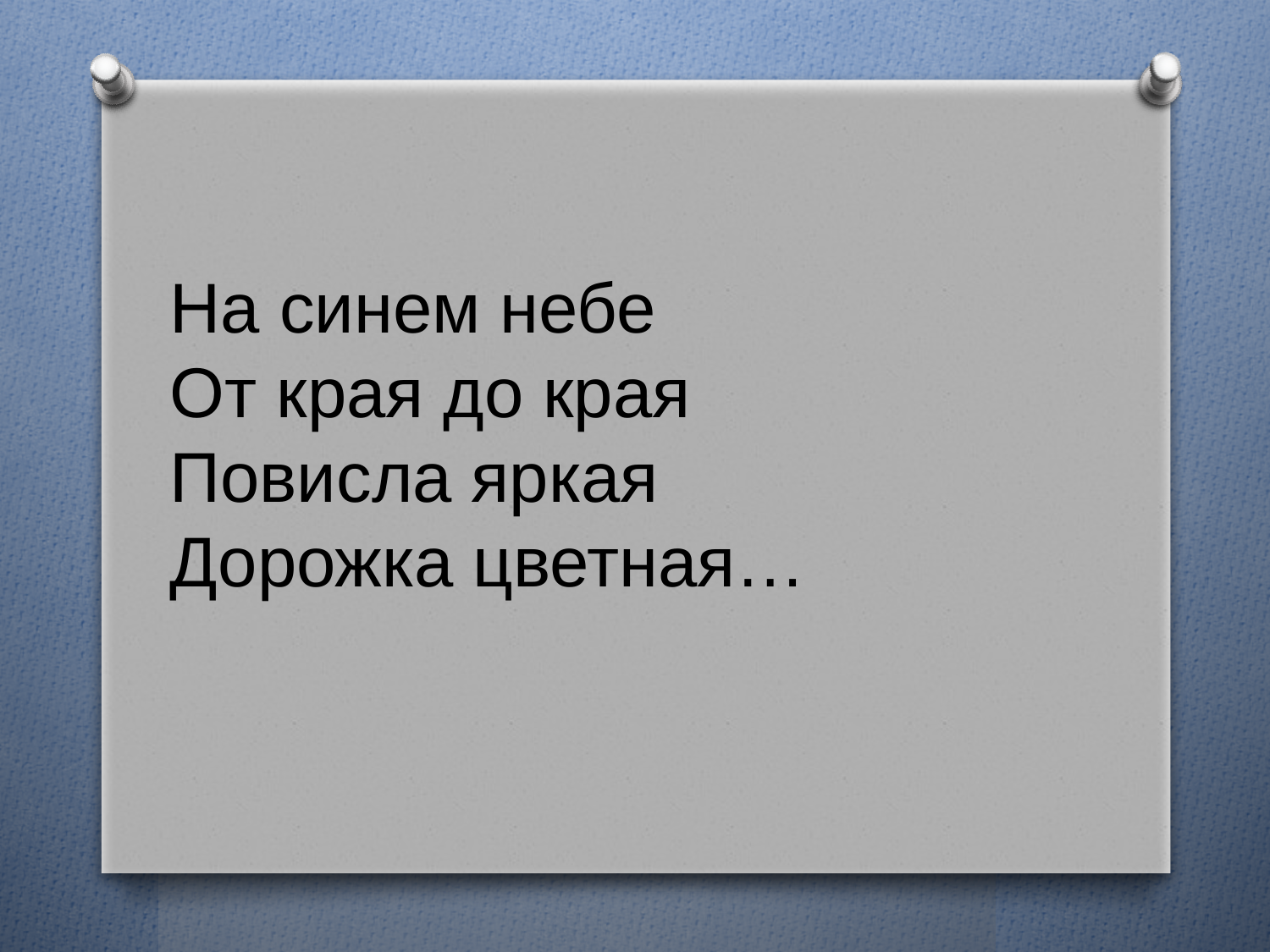

На синем небе
От края до края
Повисла яркая
Дорожка цветная…